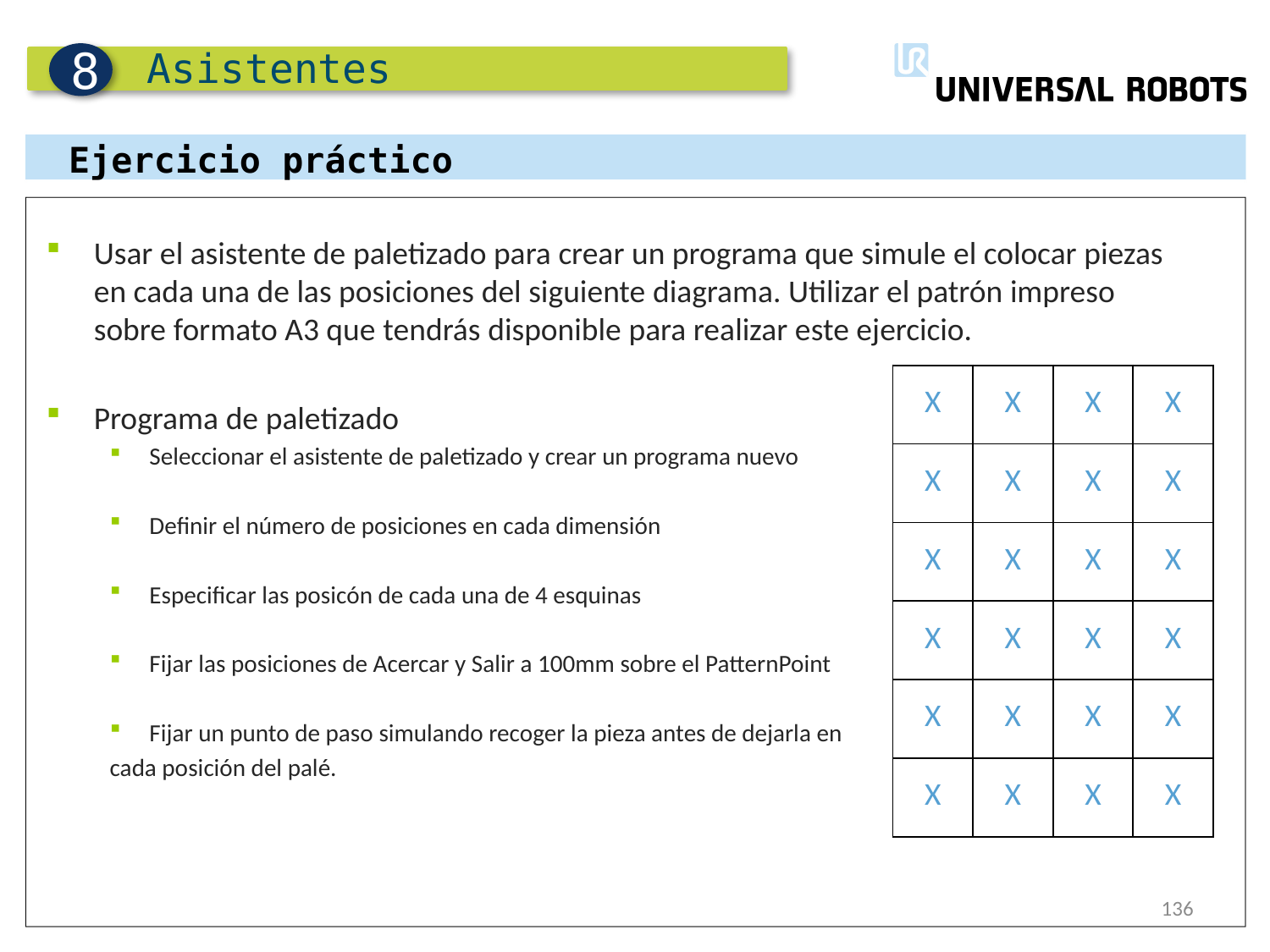

Asistentes

8

Ejercicio práctico
Usar el asistente de paletizado para crear un programa que simule el colocar piezas en cada una de las posiciones del siguiente diagrama. Utilizar el patrón impreso sobre formato A3 que tendrás disponible para realizar este ejercicio.

Programa de paletizado
Seleccionar el asistente de paletizado y crear un programa nuevo

Definir el número de posiciones en cada dimensión

Especificar las posicón de cada una de 4 esquinas

Fijar las posiciones de Acercar y Salir a 100mm sobre el PatternPoint

Fijar un punto de paso simulando recoger la pieza antes de dejarla en
cada posición del palé.

| X | X | X | X |
| --- | --- | --- | --- |
| X | X | X | X |
| X | X | X | X |
| X | X | X | X |
| X | X | X | X |
| X | X | X | X |
136